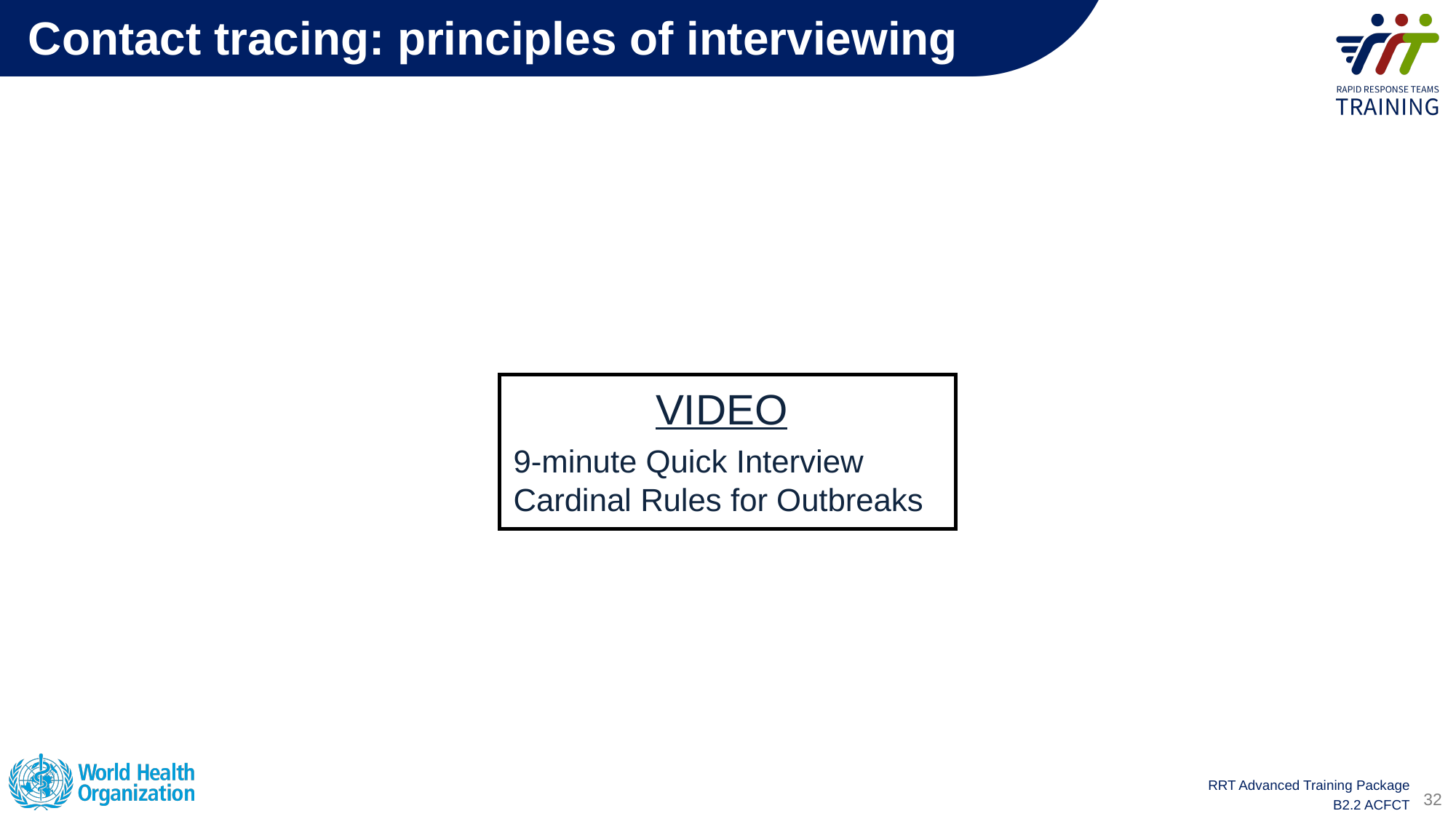

Contact tracing: principles of interviewing

VIDEO
9-minute Quick Interview Cardinal Rules for Outbreaks